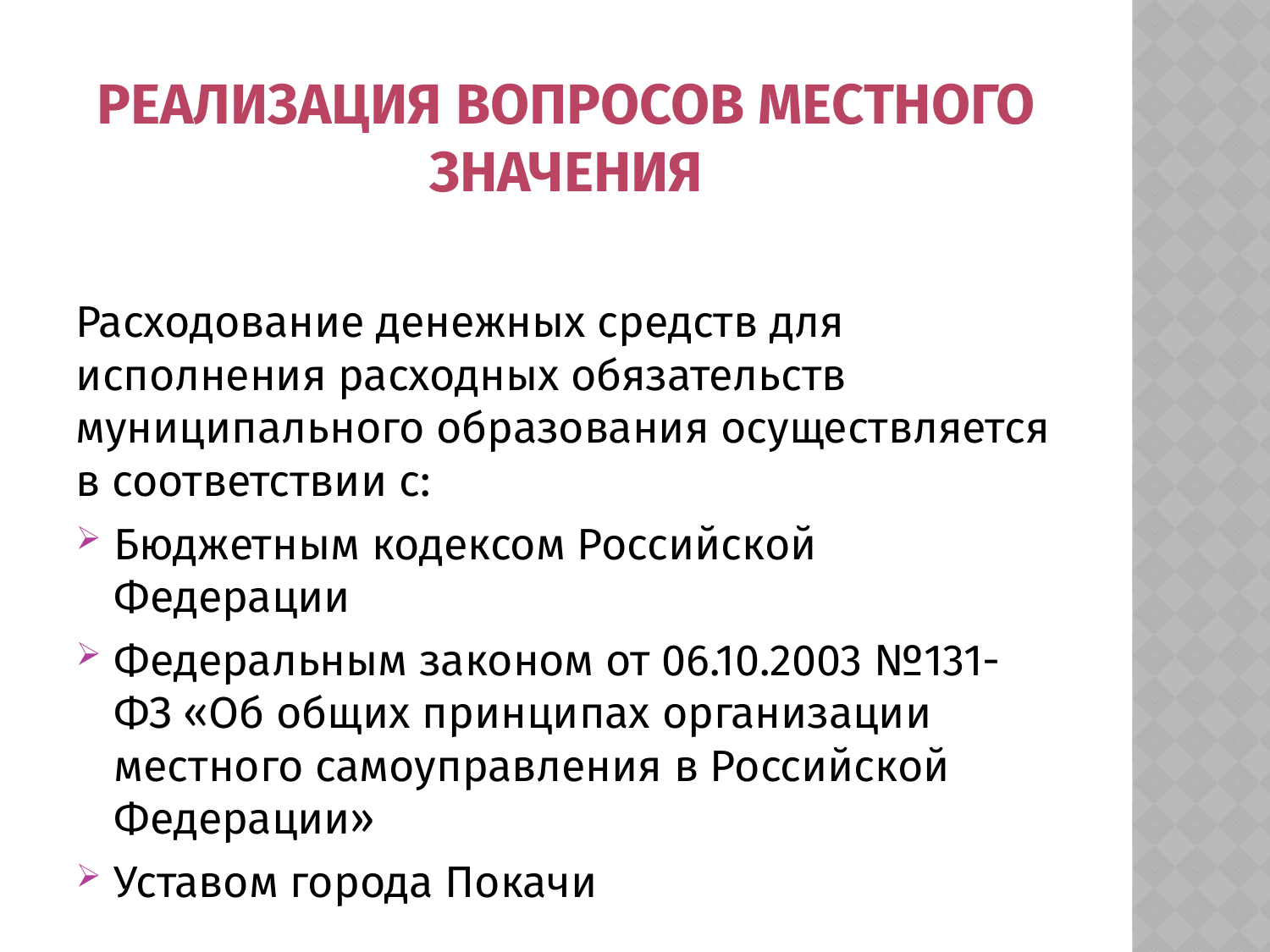

# Реализация вопросов местного значения

Расходование денежных средств для исполнения расходных обязательств муниципального образования осуществляется в соответствии с:
Бюджетным кодексом Российской Федерации
Федеральным законом от 06.10.2003 №131-ФЗ «Об общих принципах организации местного самоуправления в Российской Федерации»
Уставом города Покачи